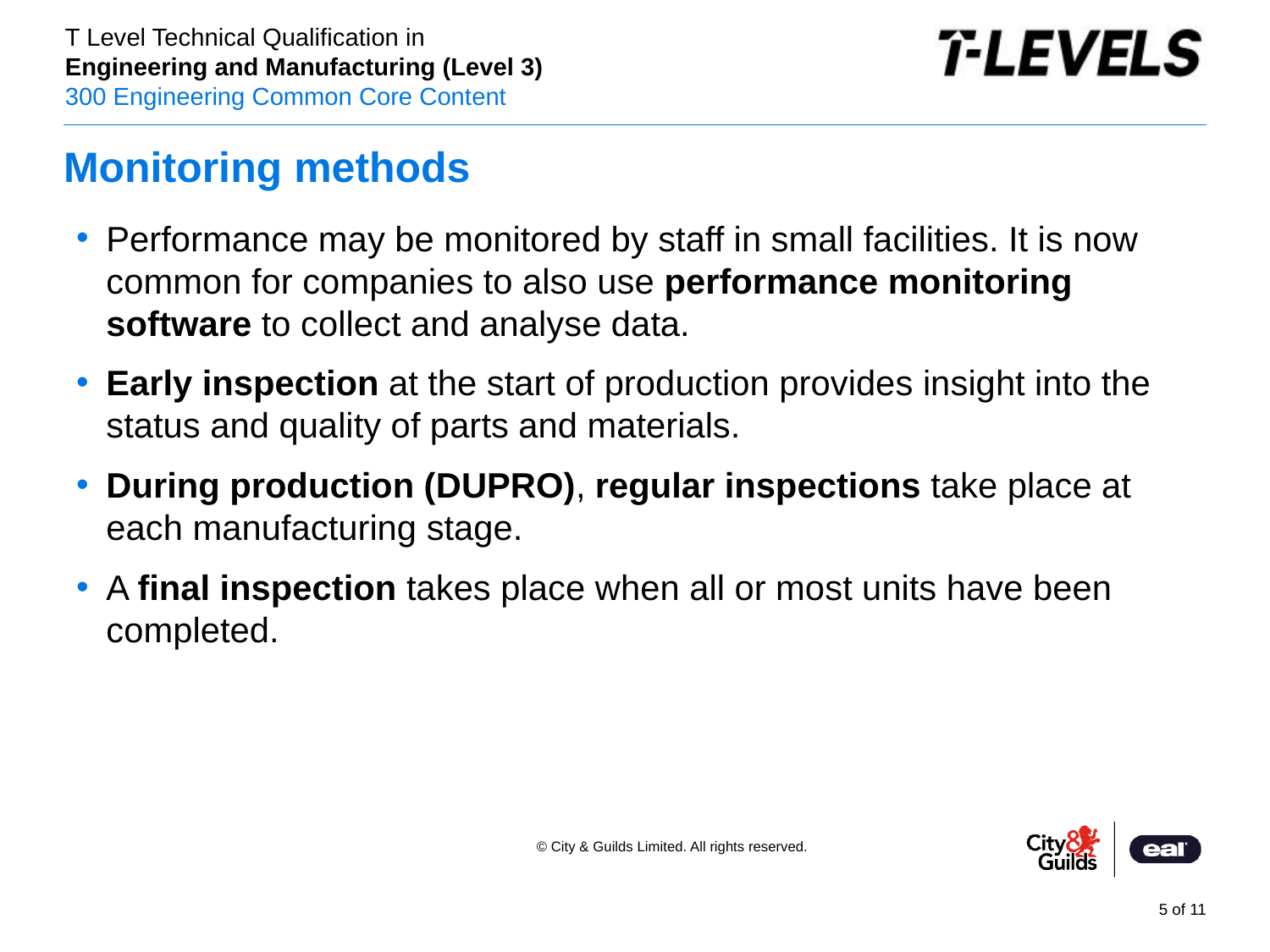

# Monitoring methods
Performance may be monitored by staff in small facilities. It is now common for companies to also use performance monitoring software to collect and analyse data.
Early inspection at the start of production provides insight into the status and quality of parts and materials.
During production (DUPRO), regular inspections take place at each manufacturing stage.
A final inspection takes place when all or most units have been completed.